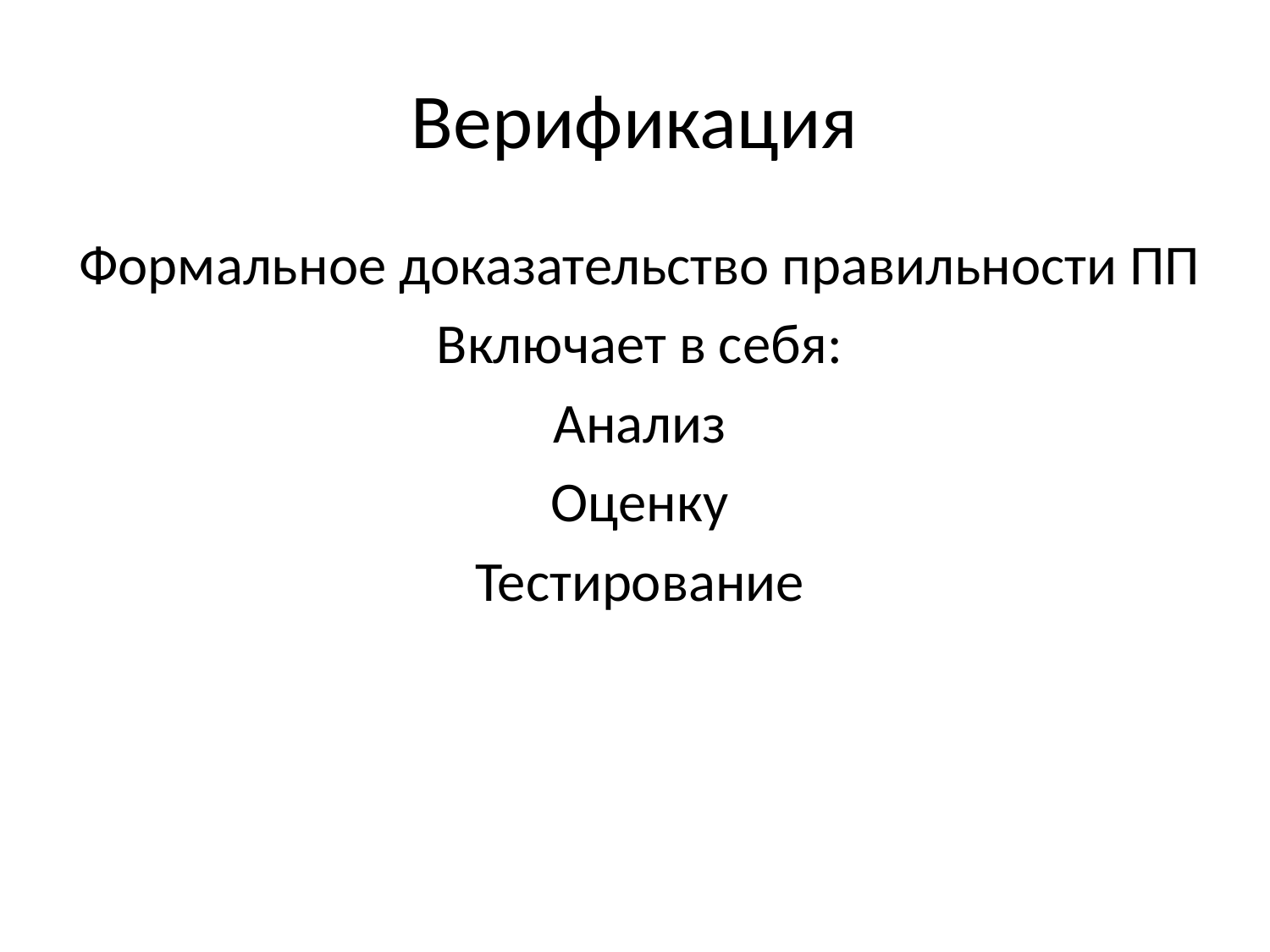

# Верификация
Формальное доказательство правильности ПП
Включает в себя:
Анализ
Оценку
Тестирование